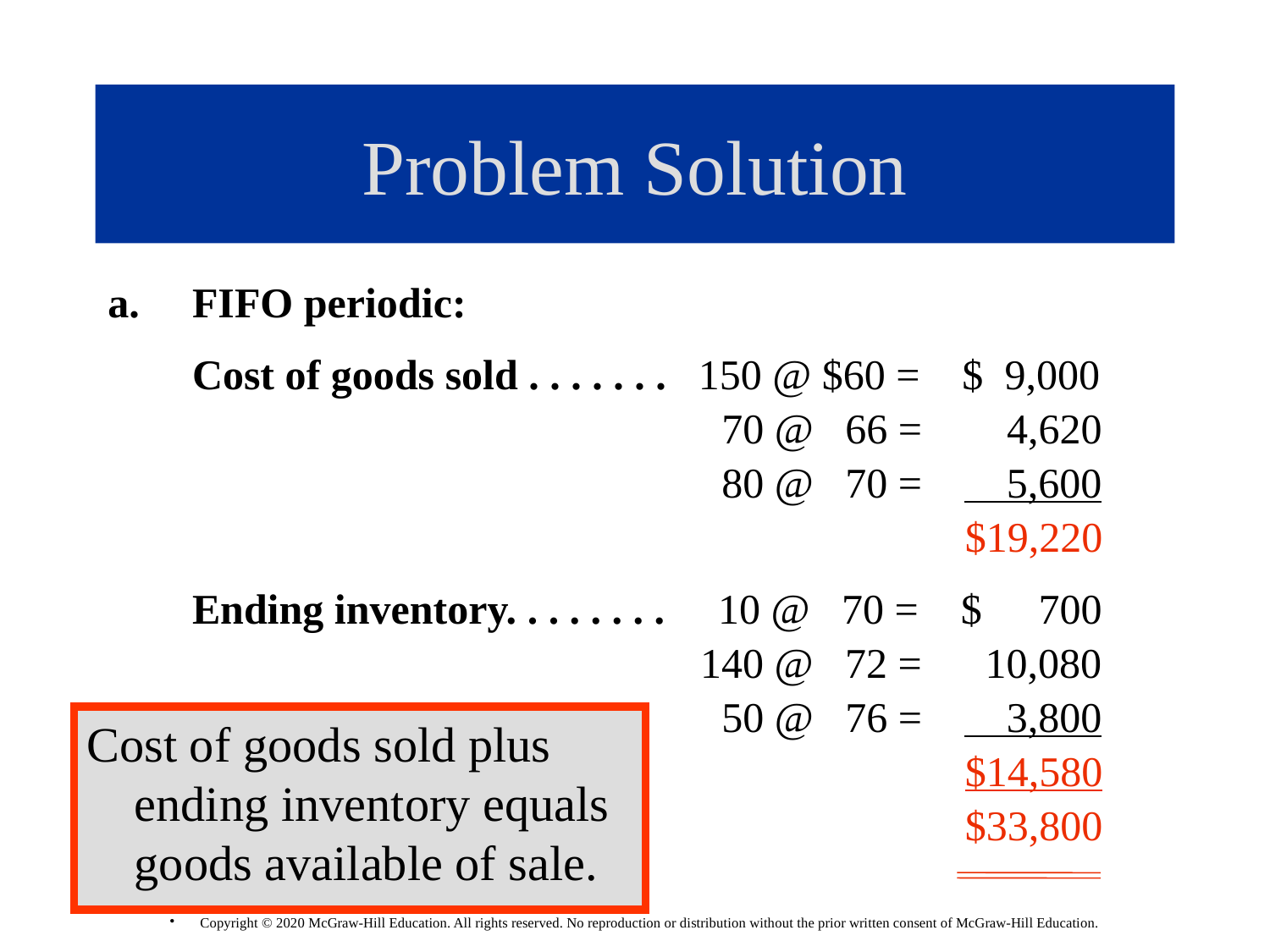

# Problem Solution

FIFO periodic:

        Cost of goods sold . . . . . . .   150 @ $60 =    $  9,000
                                                          70 @   66 =        4,620
                                                          80 @   70 =        5,600
                                                                                 $19,220

        Ending inventory. . . . . . . .     10 @   70 =    $      700
                                                        140 @   72 =      10,080
                                                          50 @   76 =        3,800
                                                                                 $14,580
                                                                                 $33,800
Cost of goods sold plus ending inventory equals goods available of sale.